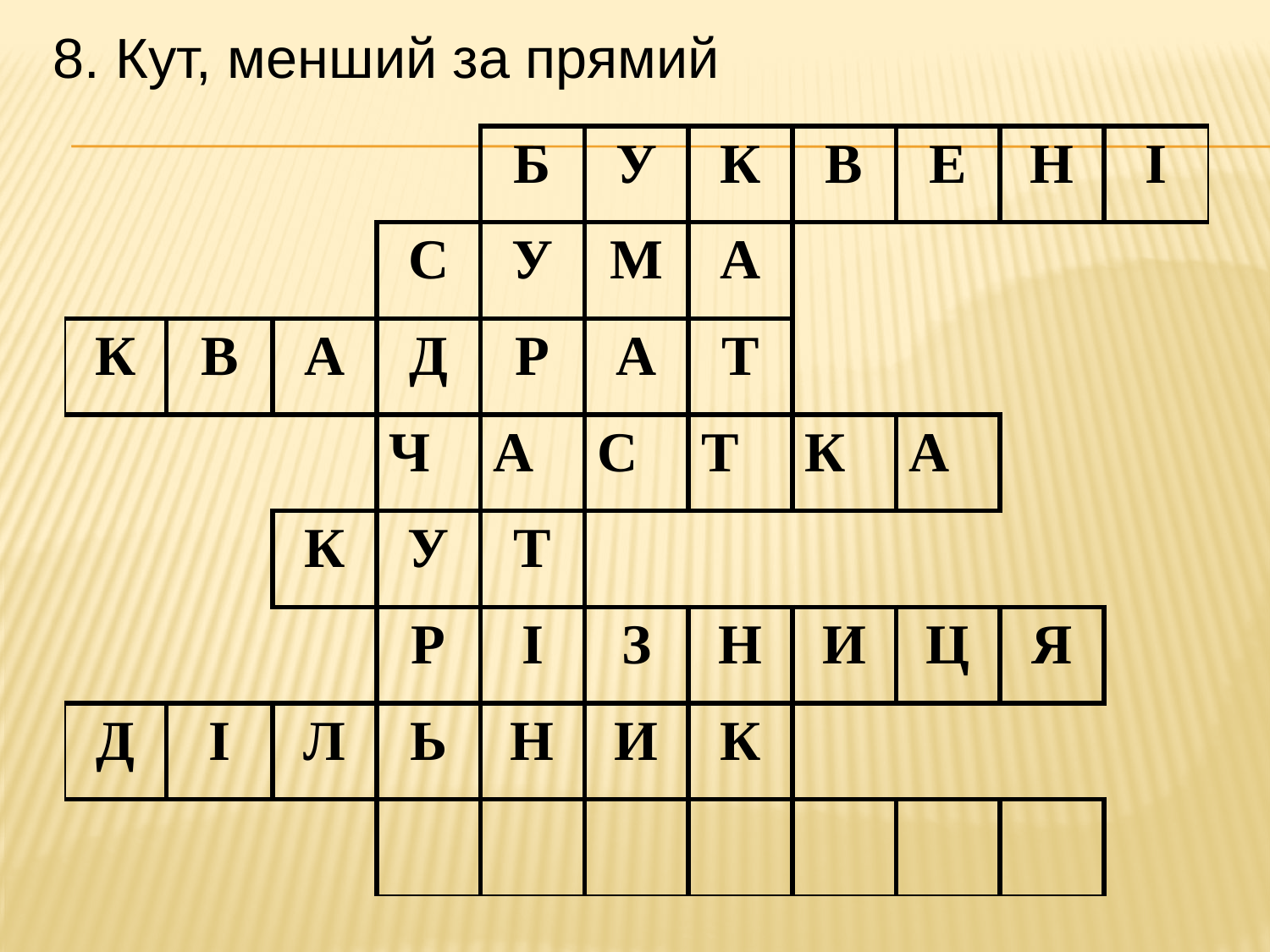

8. Кут, менший за прямий
|  |  |  |  | Б | У | К | В | Е | Н | І |
| --- | --- | --- | --- | --- | --- | --- | --- | --- | --- | --- |
|  |  |  | С | У | М | А |  |  |  |  |
| К | В | А | Д | Р | А | Т |  |  |  |  |
|  |  |  | Ч | А | С | Т | К | А |  |  |
|  |  | К | У | Т |  |  |  |  |  |  |
|  |  |  | Р | І | З | Н | И | Ц | Я |  |
| Д | І | Л | Ь | Н | И | К |  |  |  |  |
|  |  |  |  |  |  |  |  |  |  |  |